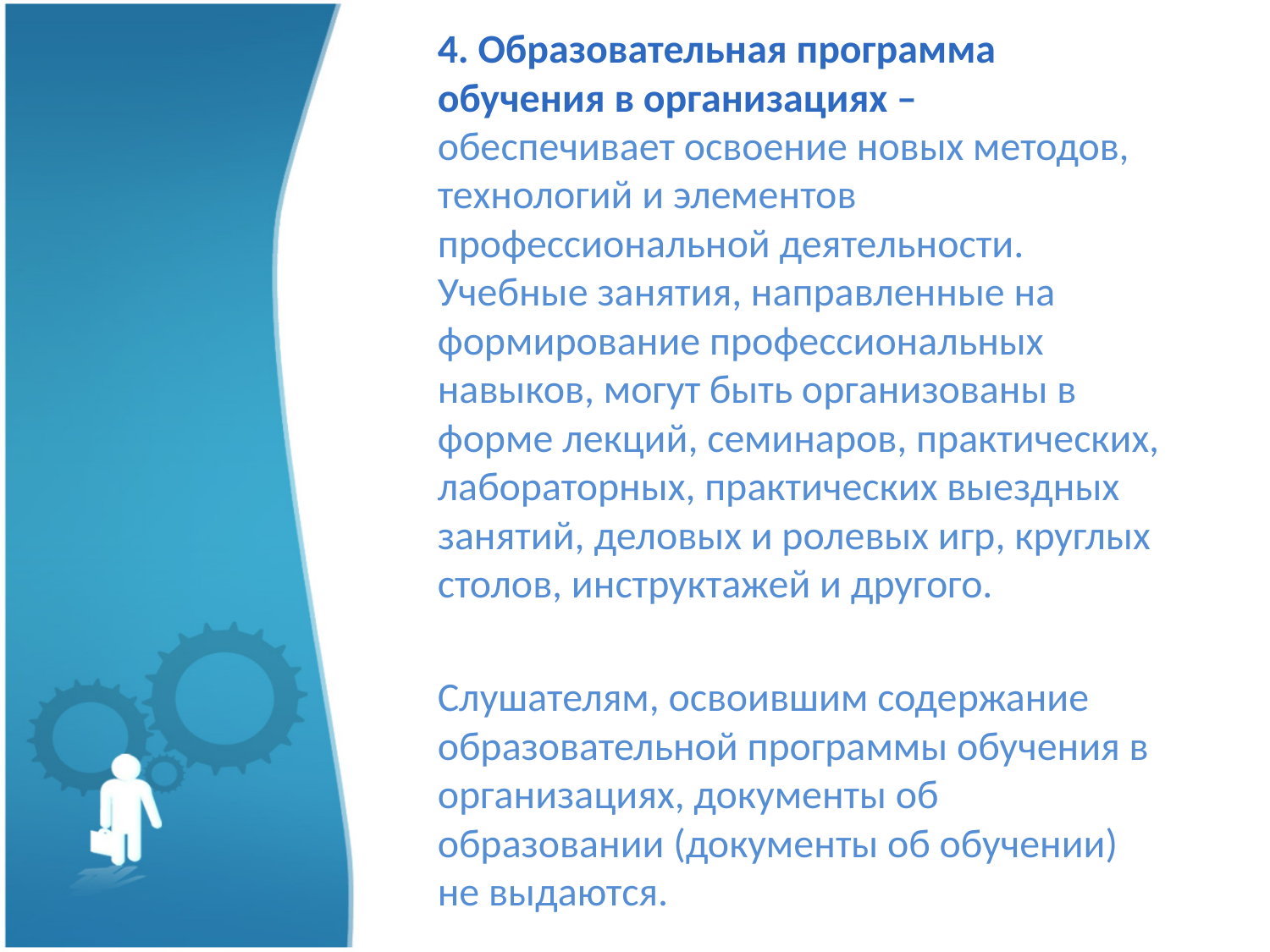

4. Образовательная программа обучения в организациях – обеспечивает освоение новых методов, технологий и элементов профессиональной деятельности. Учебные занятия, направленные на формирование профессиональных навыков, могут быть организованы в форме лекций, семинаров, практических, лабораторных, практических выездных занятий, деловых и ролевых игр, круглых столов, инструктажей и другого.

Слушателям, освоившим содержание образовательной программы обучения в организациях, документы об образовании (документы об обучении) не выдаются.